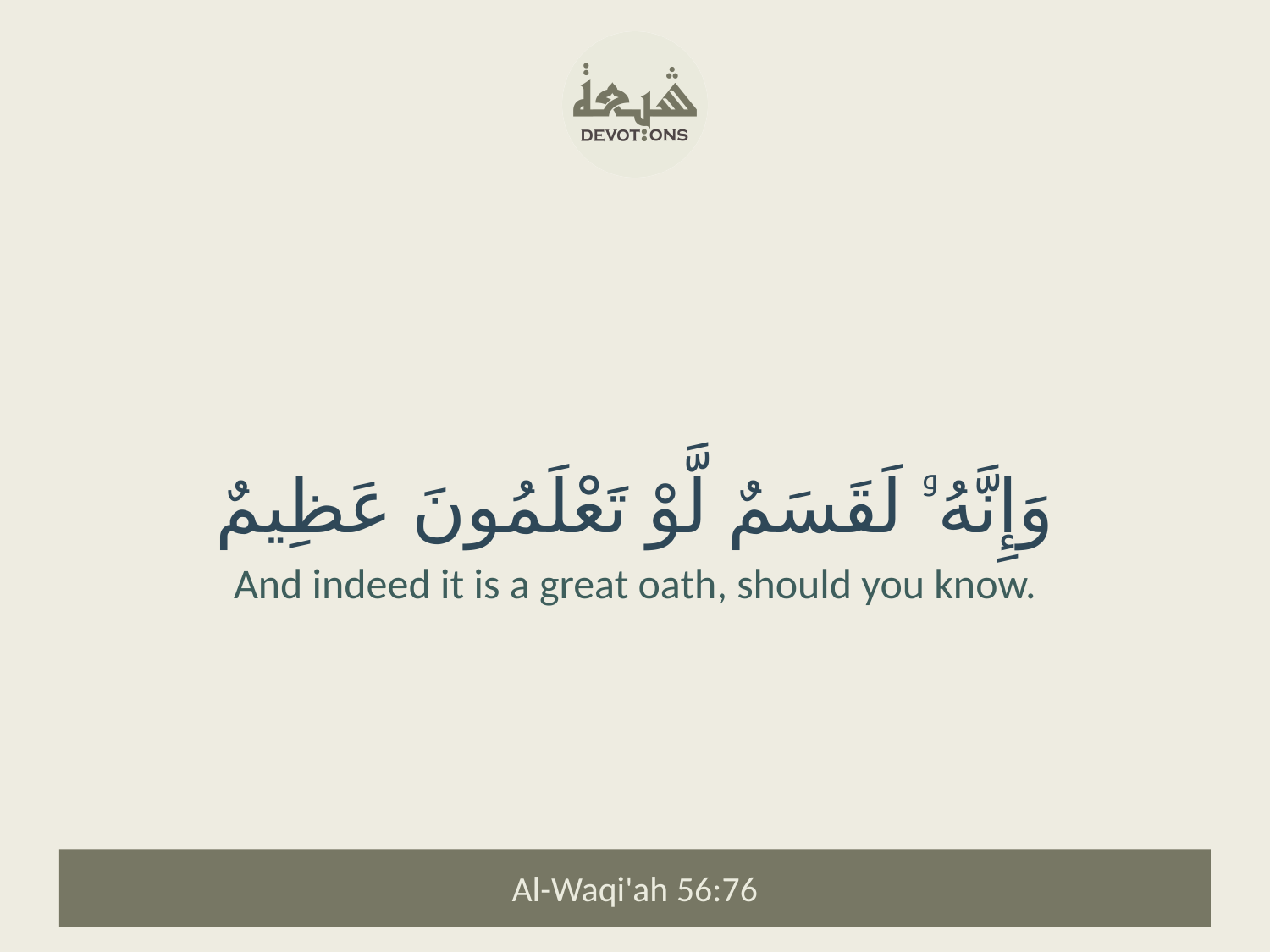

وَإِنَّهُۥ لَقَسَمٌ لَّوْ تَعْلَمُونَ عَظِيمٌ
And indeed it is a great oath, should you know.
Al-Waqi'ah 56:76